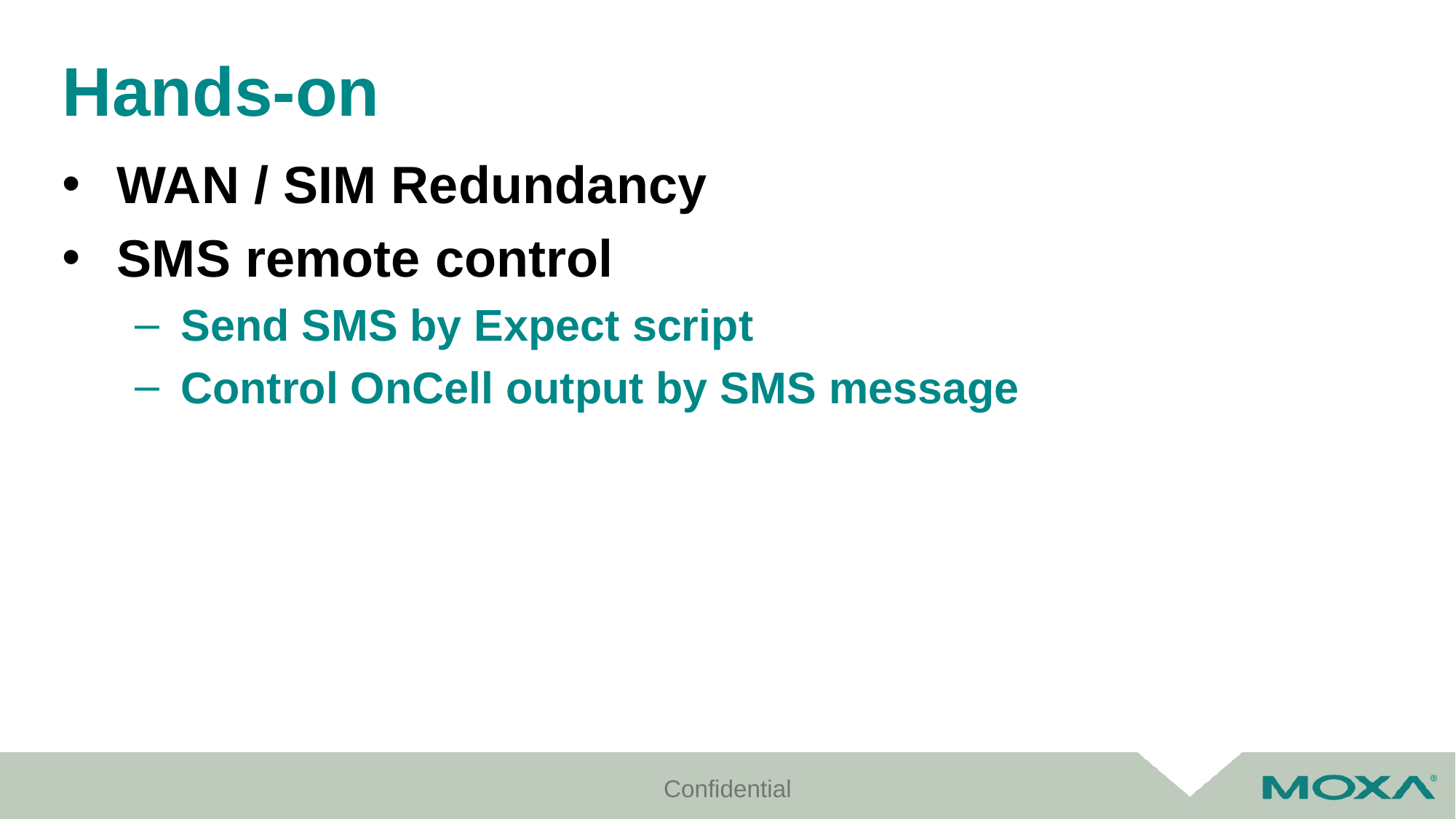

# Hands-on
WAN / SIM Redundancy
SMS remote control
Send SMS by Expect script
Control OnCell output by SMS message